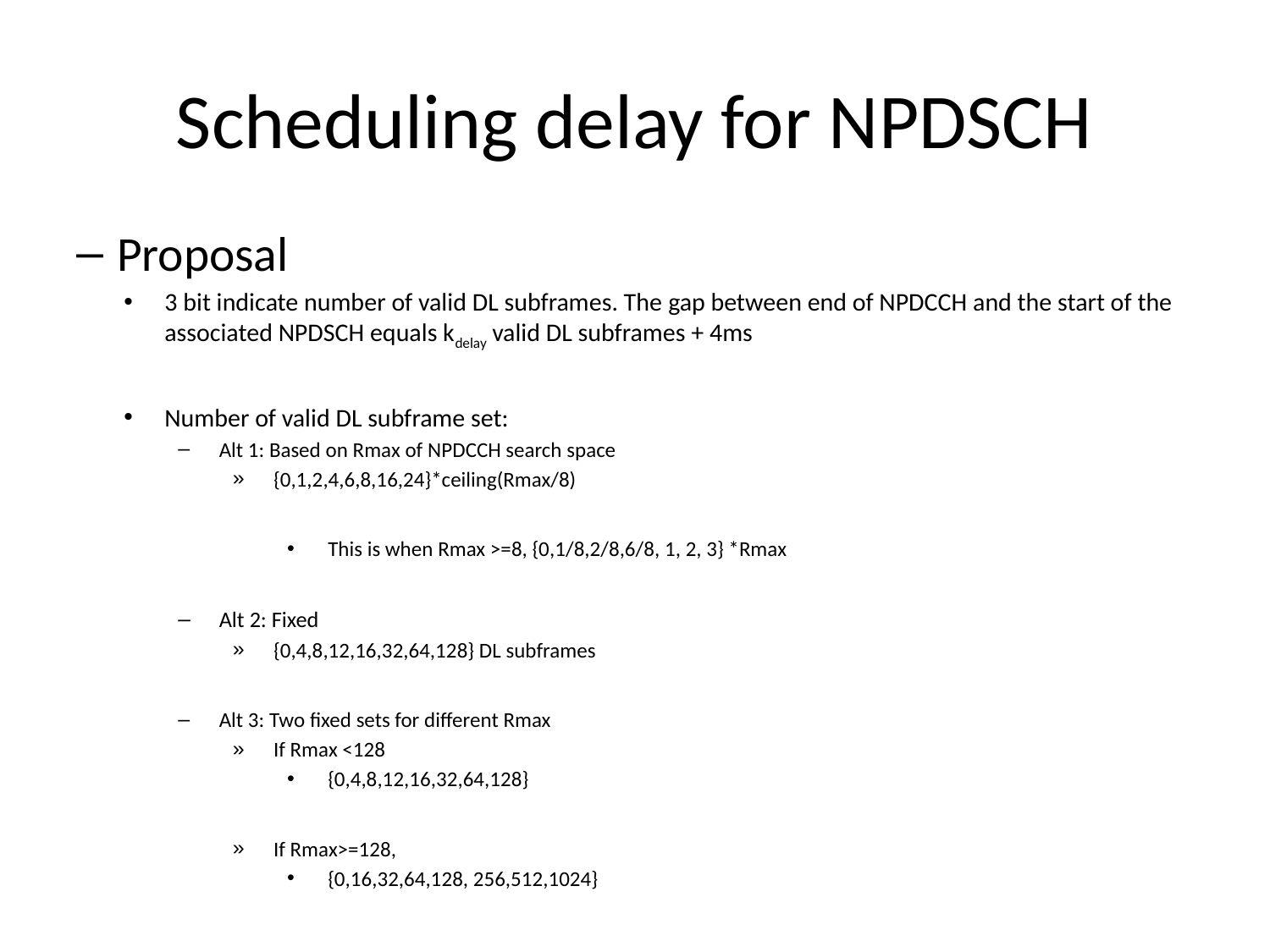

# Scheduling delay for NPDSCH
Proposal
3 bit indicate number of valid DL subframes. The gap between end of NPDCCH and the start of the associated NPDSCH equals kdelay valid DL subframes + 4ms

Number of valid DL subframe set:
Alt 1: Based on Rmax of NPDCCH search space
{0,1,2,4,6,8,16,24}*ceiling(Rmax/8)

This is when Rmax >=8, {0,1/8,2/8,6/8, 1, 2, 3} *Rmax

Alt 2: Fixed
{0,4,8,12,16,32,64,128} DL subframes

Alt 3: Two fixed sets for different Rmax
If Rmax <128
{0,4,8,12,16,32,64,128}

If Rmax>=128,
{0,16,32,64,128, 256,512,1024}